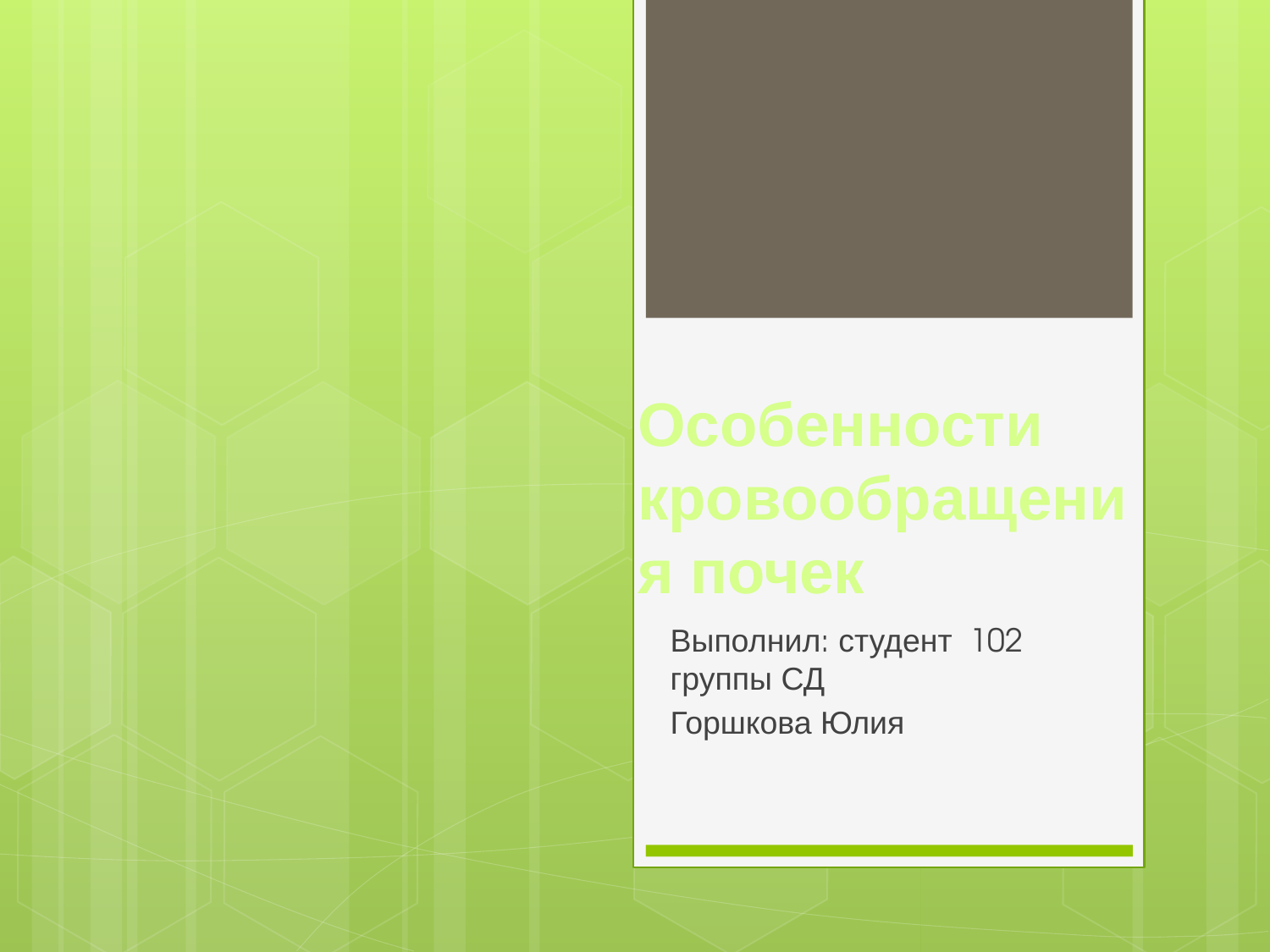

# Особенности кровообращения почек
Выполнил: студент  102 группы СД
Горшкова Юлия